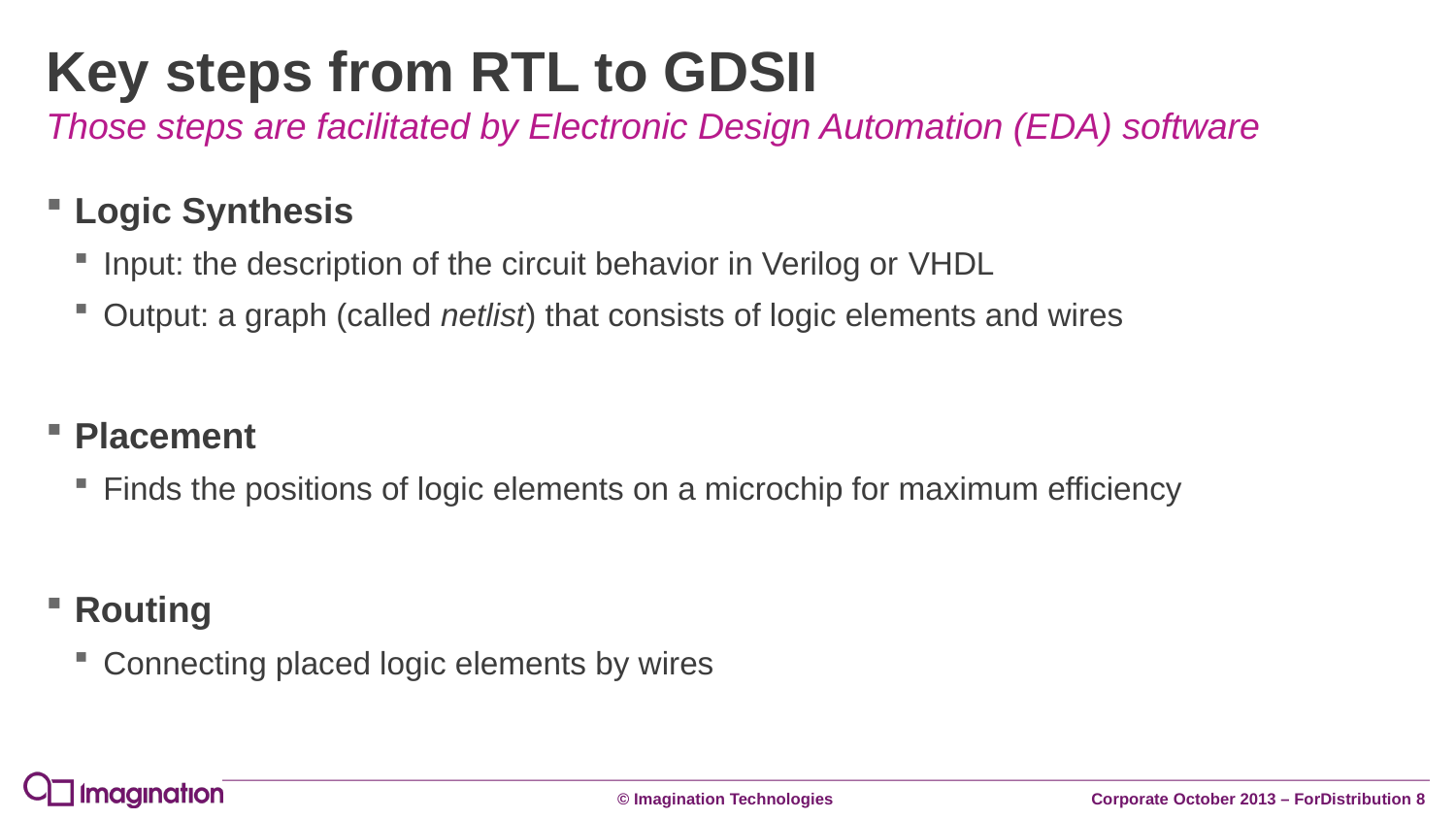

# Key steps from RTL to GDSII
Those steps are facilitated by Electronic Design Automation (EDA) software
Logic Synthesis
Input: the description of the circuit behavior in Verilog or VHDL
Output: a graph (called netlist) that consists of logic elements and wires

Placement
Finds the positions of logic elements on a microchip for maximum efficiency

Routing
Connecting placed logic elements by wires